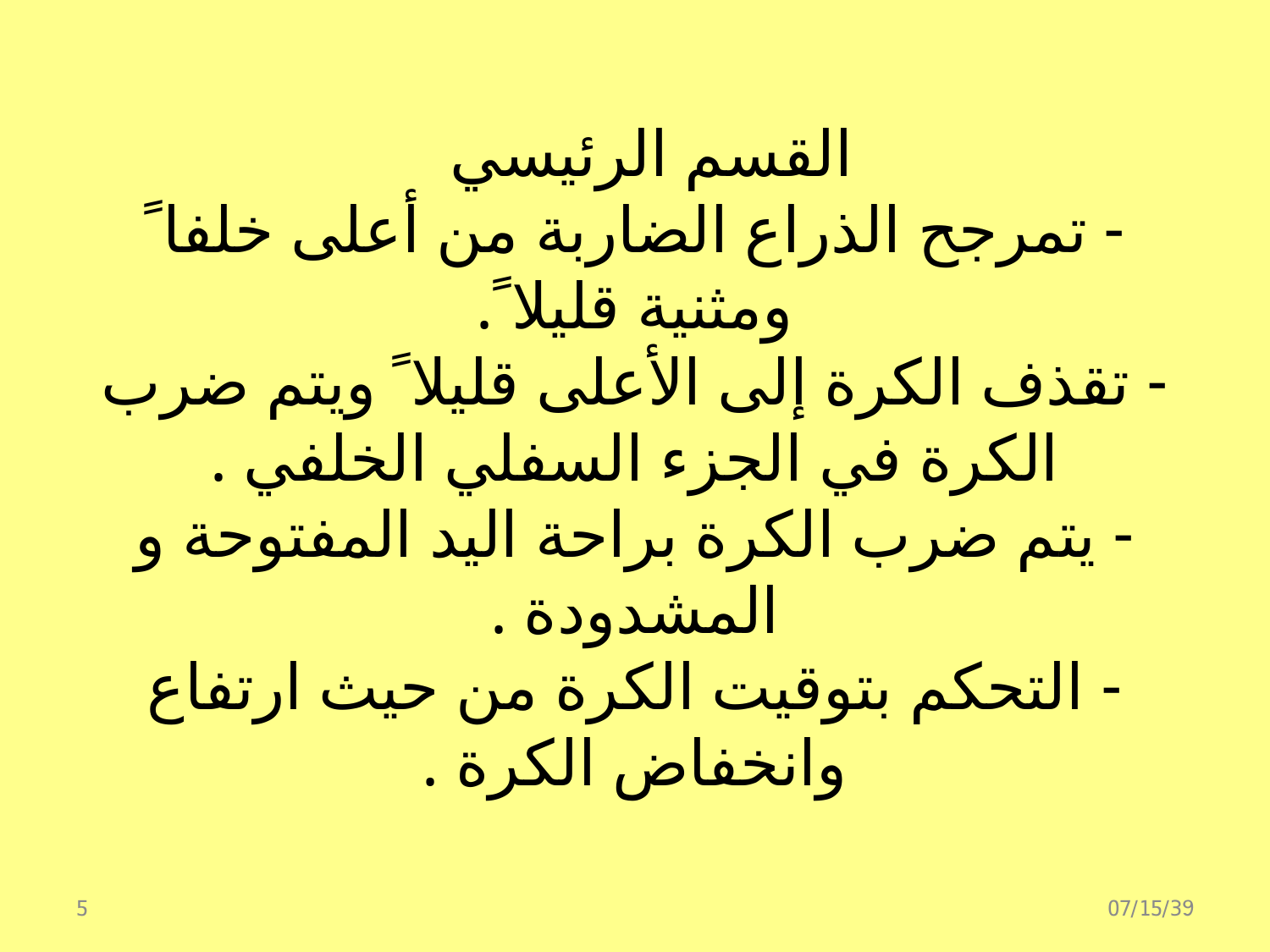

# القسم الرئيسي - تمرجح الذراع الضاربة من أعلى خلفا ً ومثنية قليلا ً. - تقذف الكرة إلى الأعلى قليلا ً ويتم ضرب الكرة في الجزء السفلي الخلفي . - يتم ضرب الكرة براحة اليد المفتوحة و المشدودة . - التحكم بتوقيت الكرة من حيث ارتفاع وانخفاض الكرة .
5
07/15/39